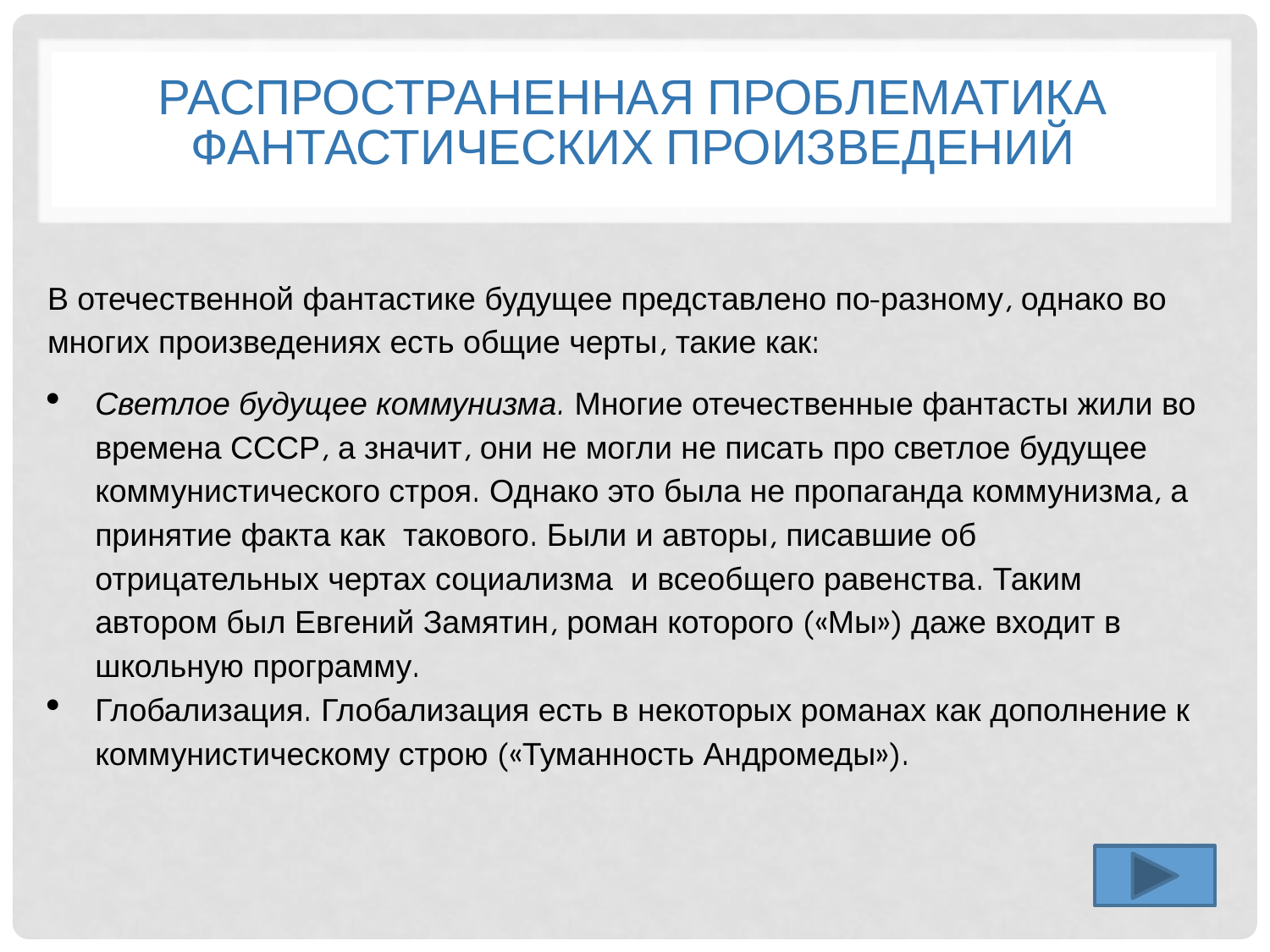

# Распространенная проблематика фантастических произведений
В отечественной фантастике будущее представлено по-разному, однако во многих произведениях есть общие черты, такие как:
Светлое будущее коммунизма. Многие отечественные фантасты жили во времена СССР, а значит, они не могли не писать про светлое будущее коммунистического строя. Однако это была не пропаганда коммунизма, а принятие факта как  такового. Были и авторы, писавшие об отрицательных чертах социализма  и всеобщего равенства. Таким автором был Евгений Замятин, роман которого («Мы») даже входит в школьную программу.
Глобализация. Глобализация есть в некоторых романах как дополнение к коммунистическому строю («Туманность Андромеды»).